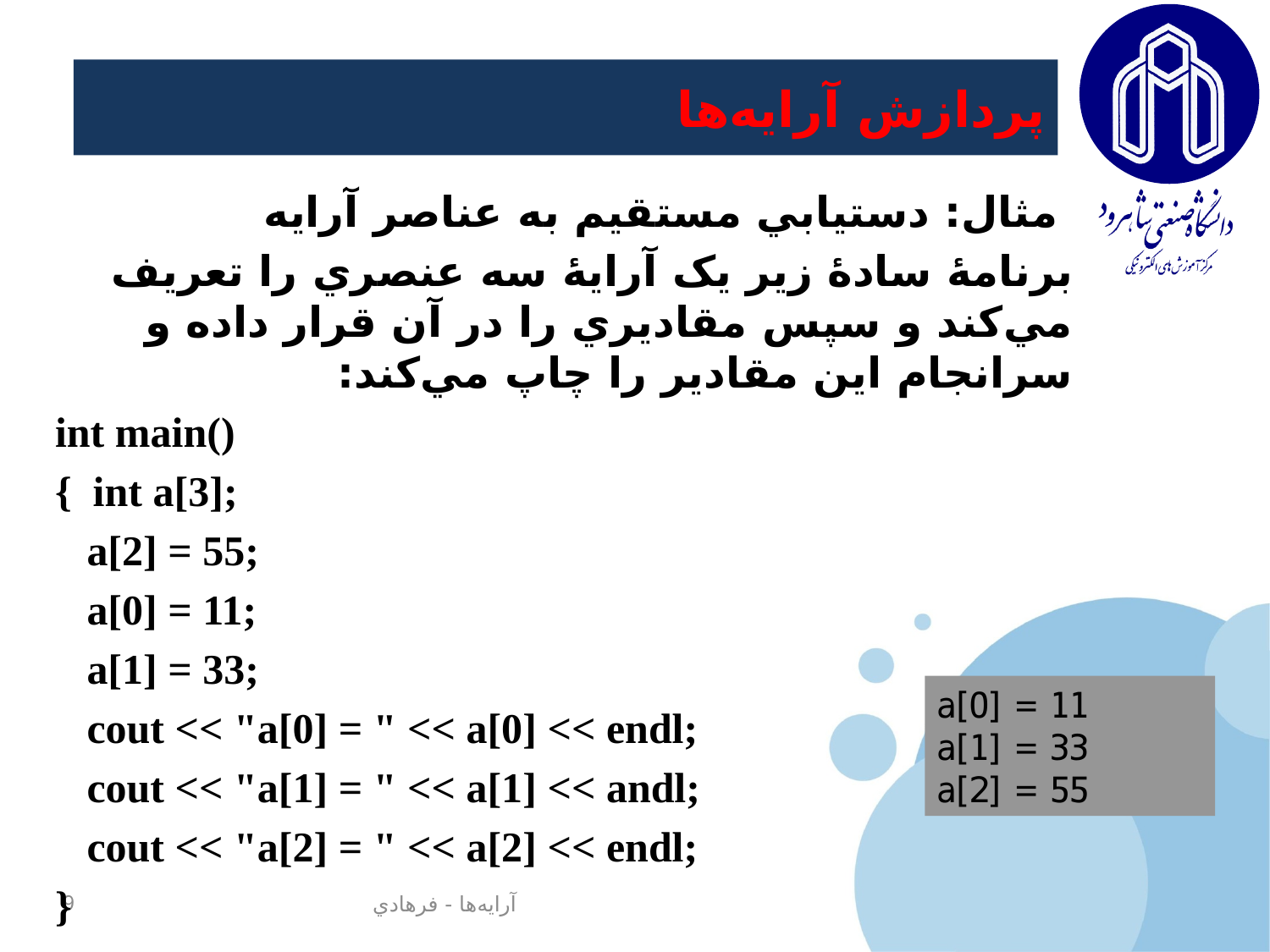

# پردازش‌ آرايه‌ها
 مثال: دستيابي مستقيم به عناصر آرايه
برنامۀ سادۀ زير يک آرايۀ سه عنصري را تعريف مي‌کند و سپس مقاديري را در آن قرار داده و سرانجام اين مقادير را چاپ مي‌کند:
int main()
{  int a[3];
   a[2] = 55;
   a[0] = 11;
   a[1] = 33;
   cout << "a[0] = " << a[0] << endl;
   cout << "a[1] = " << a[1] << andl;
   cout << "a[2] = " << a[2] << endl;
}
a[0] = 11
a[1] = 33
a[2] = 55
9
آرايه‌ها - فرهادي